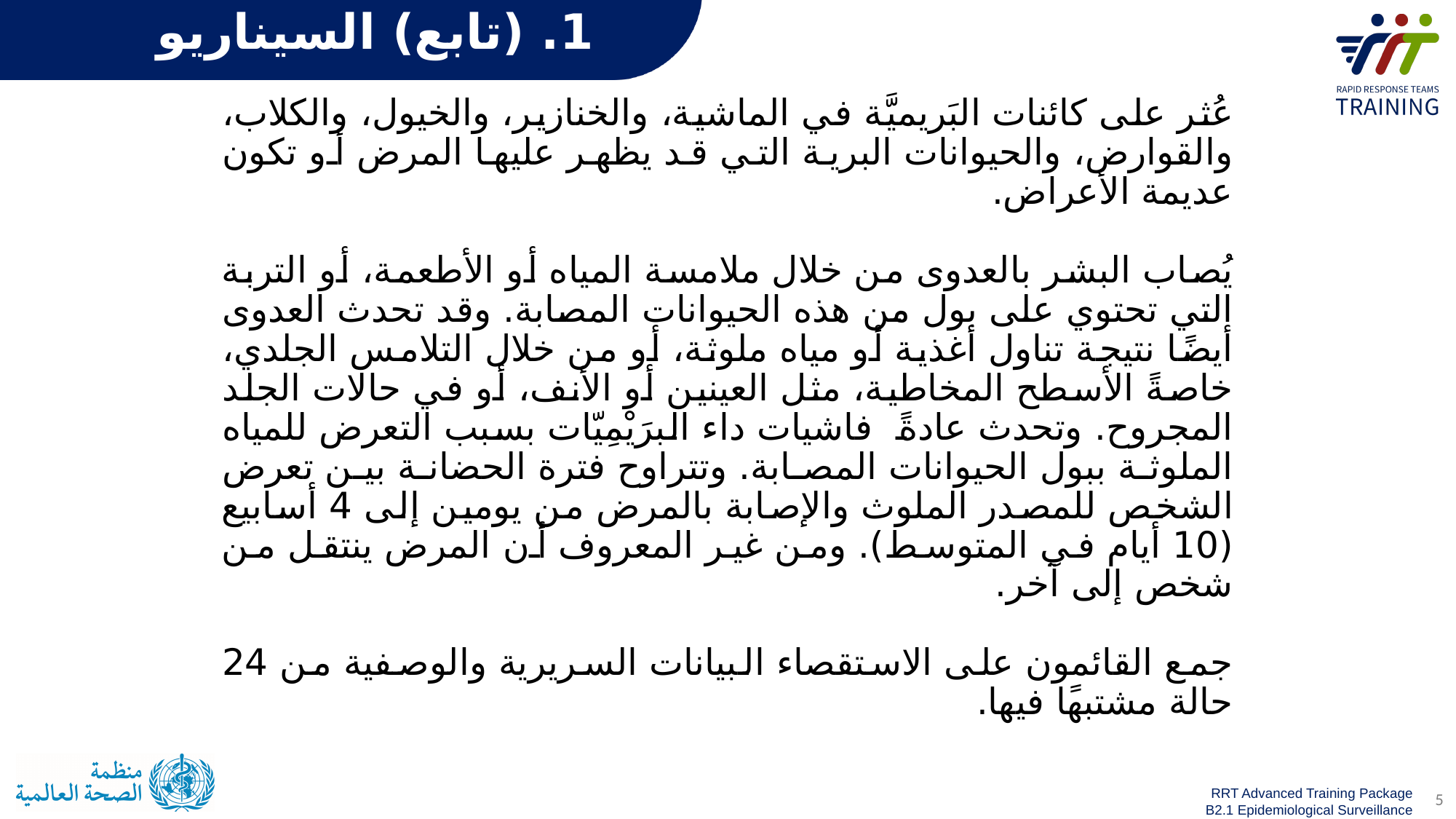

1. (تابع) السيناريو
عُثر على كائنات البَريميَّة في الماشية، والخنازير، والخيول، والكلاب، والقوارض، والحيوانات البرية التي قد يظهر عليها المرض أو تكون عديمة الأعراض.

يُصاب البشر بالعدوى من خلال ملامسة المياه أو الأطعمة، أو التربة التي تحتوي على بول من هذه الحيوانات المصابة. وقد تحدث العدوى أيضًا نتيجة تناول أغذية أو مياه ملوثة، أو من خلال التلامس الجلدي، خاصةً الأسطح المخاطية، مثل العينين أو الأنف، أو في حالات الجلد المجروح. وتحدث عادةً  فاشيات داء البرَيْمِيّات بسبب التعرض للمياه الملوثة ببول الحيوانات المصابة. وتتراوح فترة الحضانة بين تعرض الشخص للمصدر الملوث والإصابة بالمرض من يومين إلى 4 أسابيع (10 أيام في المتوسط). ومن غير المعروف أن المرض ينتقل من شخص إلى آخر.

جمع القائمون على الاستقصاء البيانات السريرية والوصفية من 24 حالة مشتبهًا فيها.